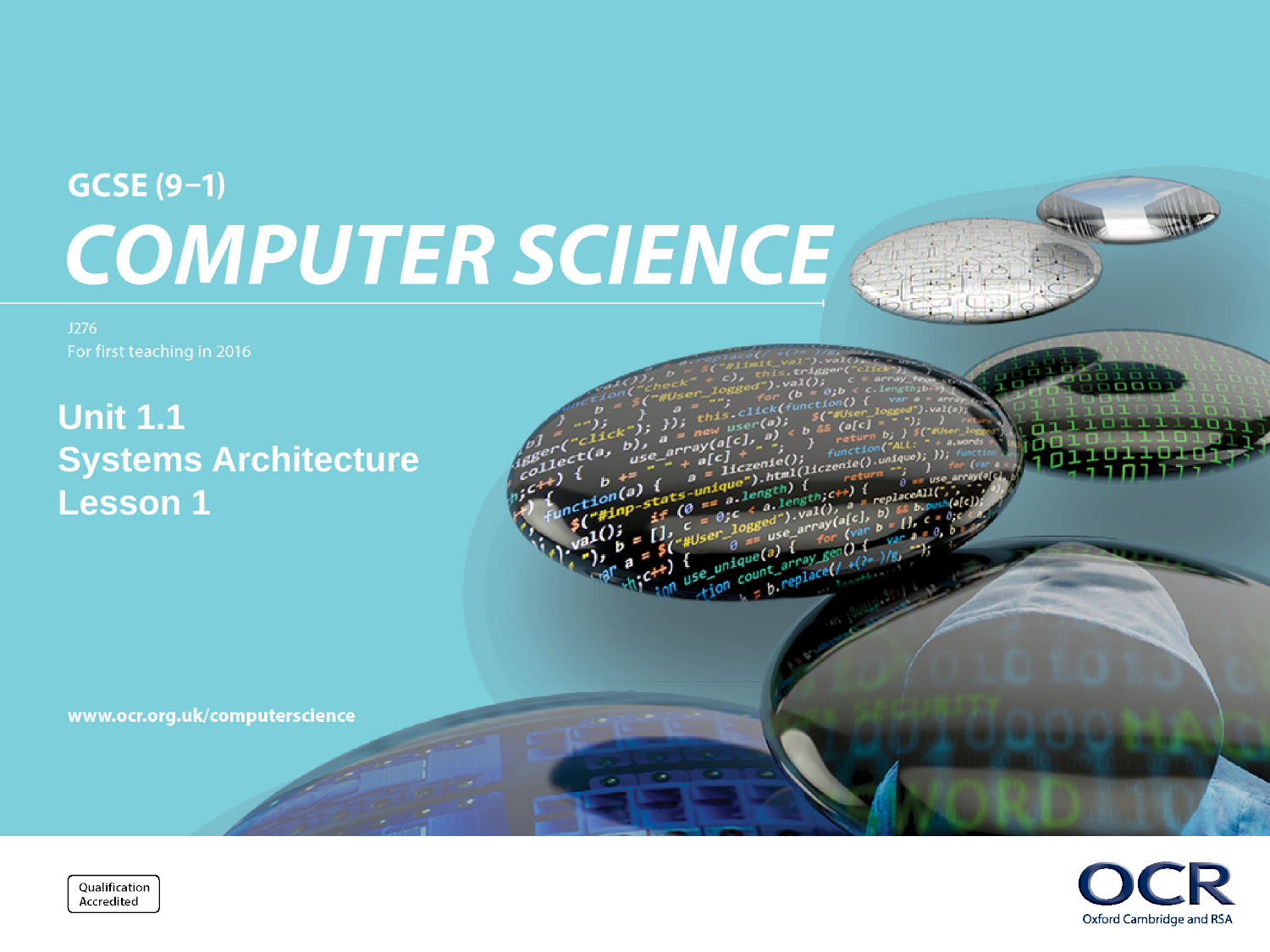

# Unit 1.1 Systems Architecture Lesson 1